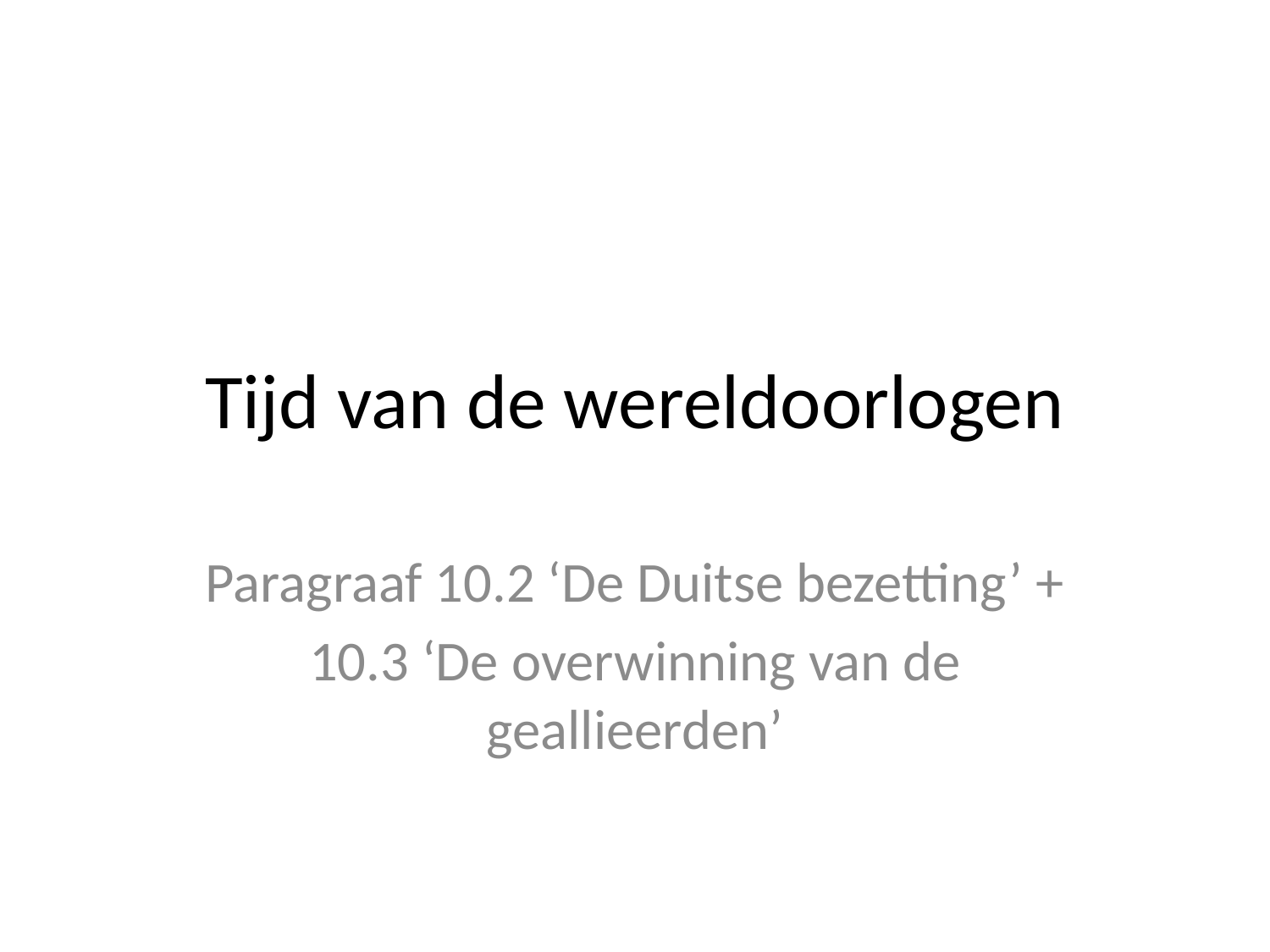

# Tijd van de wereldoorlogen
Paragraaf 10.2 ‘De Duitse bezetting’ +
10.3 ‘De overwinning van de geallieerden’